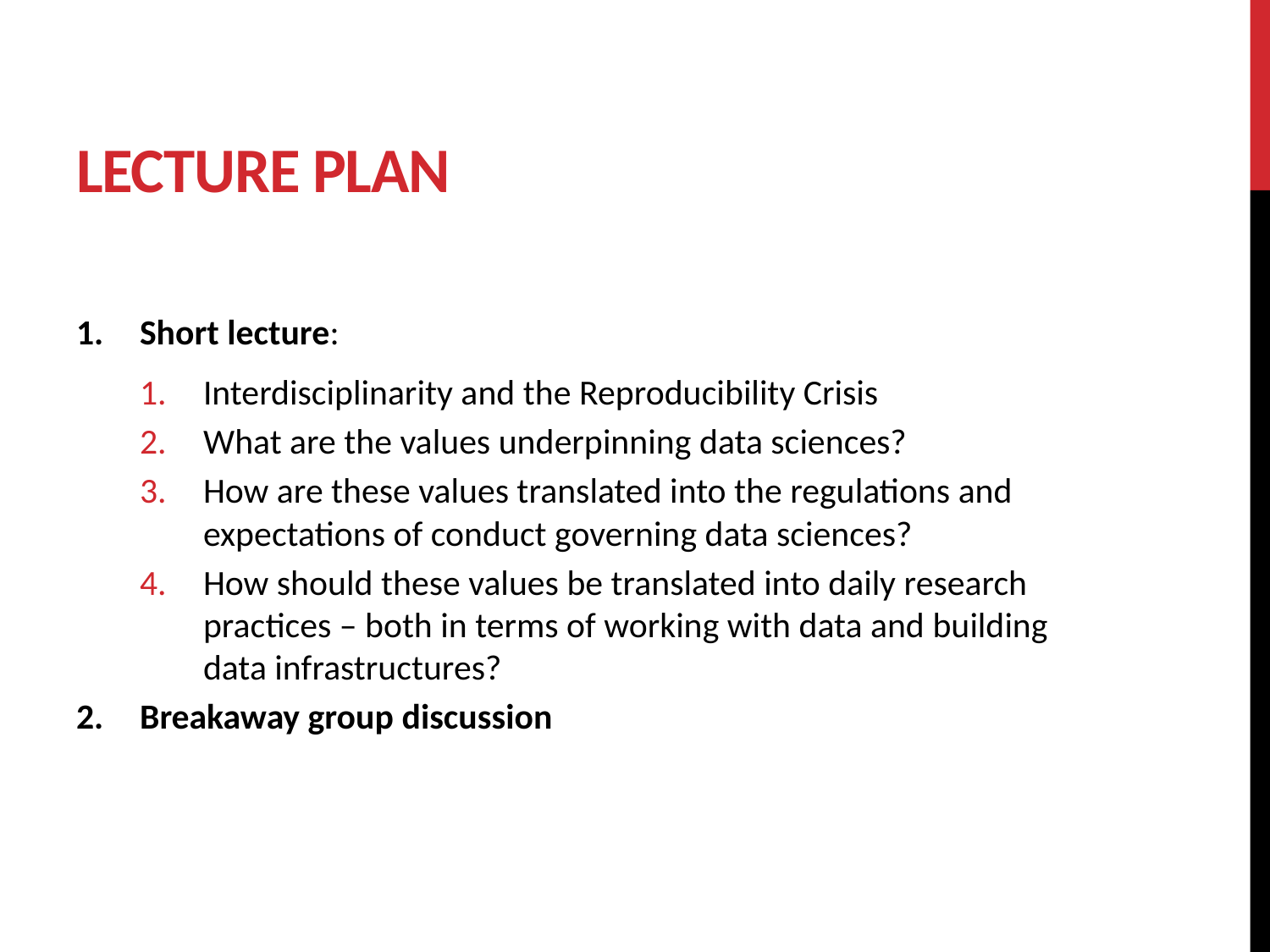

# Lecture plan

Short lecture:
Interdisciplinarity and the Reproducibility Crisis
What are the values underpinning data sciences?
How are these values translated into the regulations and expectations of conduct governing data sciences?
How should these values be translated into daily research practices – both in terms of working with data and building data infrastructures?
Breakaway group discussion